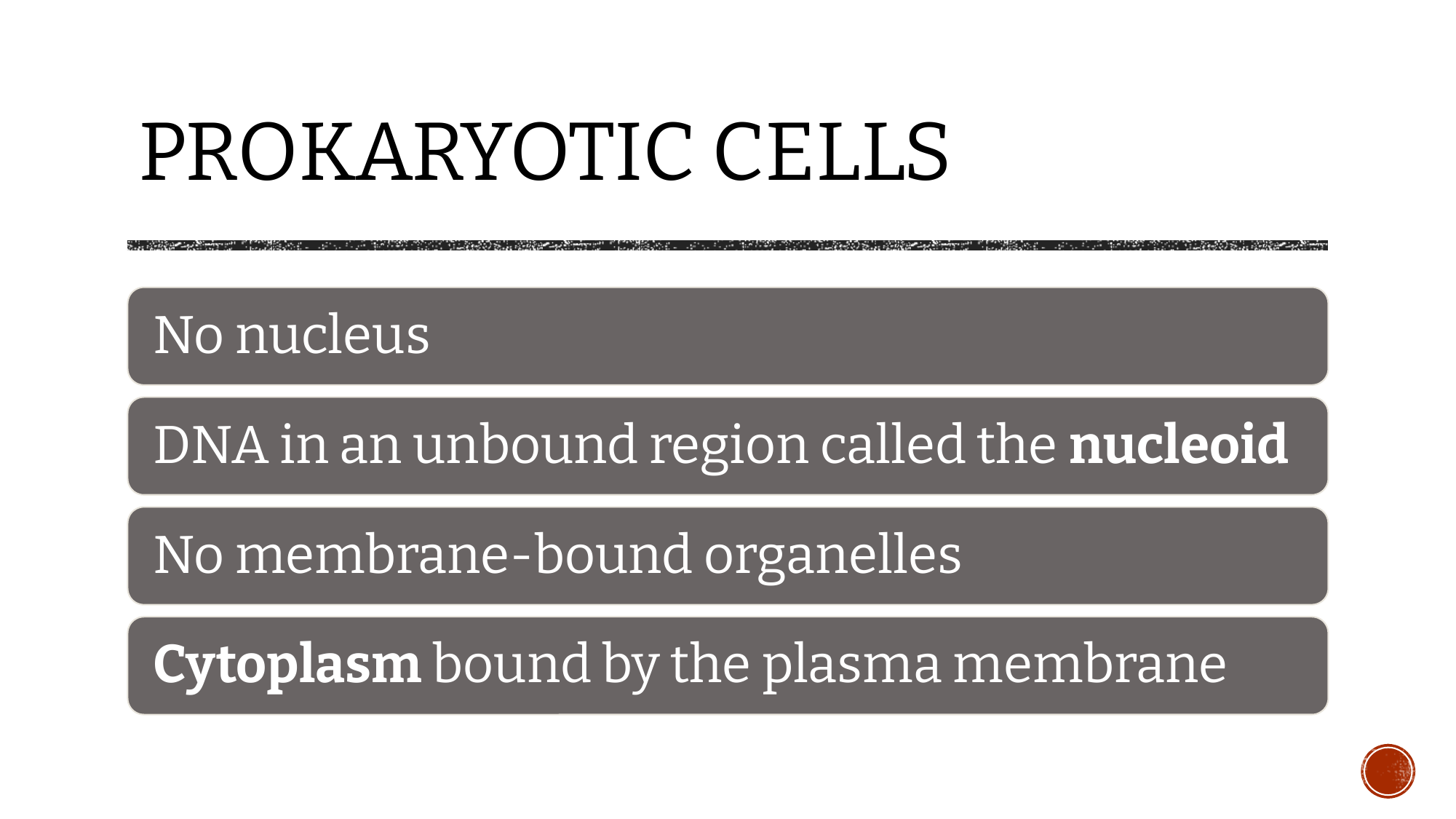

# Prokaryotic cells

No nucleus
DNA in an unbound region called the nucleoid
No membrane-bound organelles
Cytoplasm bound by the plasma membrane